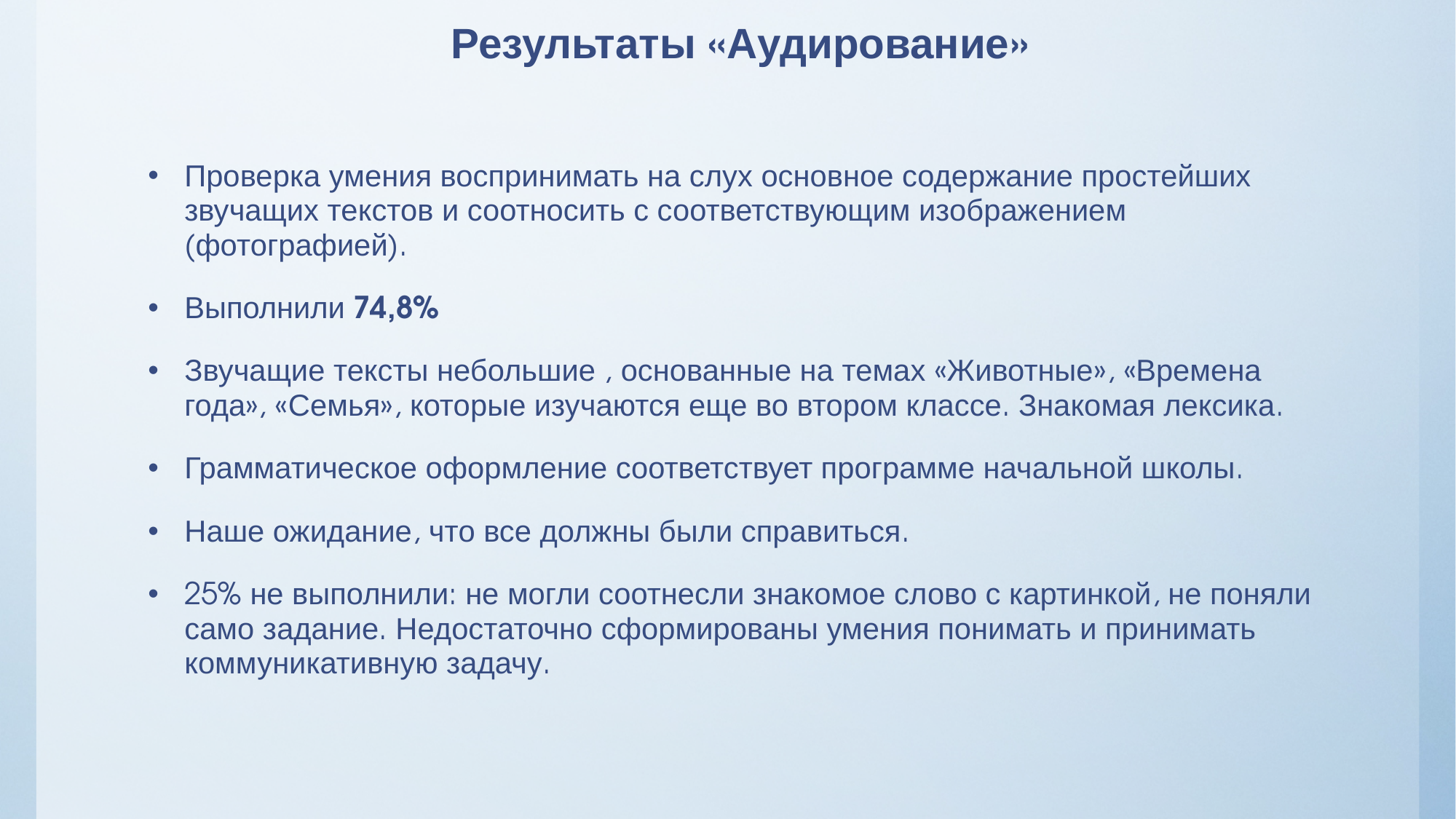

# Результаты «Аудирование»
Проверка умения воспринимать на слух основное содержание простейших звучащих текстов и соотносить с соответствующим изображением (фотографией).
Выполнили 74,8%
Звучащие тексты небольшие , основанные на темах «Животные», «Времена года», «Семья», которые изучаются еще во втором классе. Знакомая лексика.
Грамматическое оформление соответствует программе начальной школы.
Наше ожидание, что все должны были справиться.
25% не выполнили: не могли соотнесли знакомое слово с картинкой, не поняли само задание. Недостаточно сформированы умения понимать и принимать коммуникативную задачу.